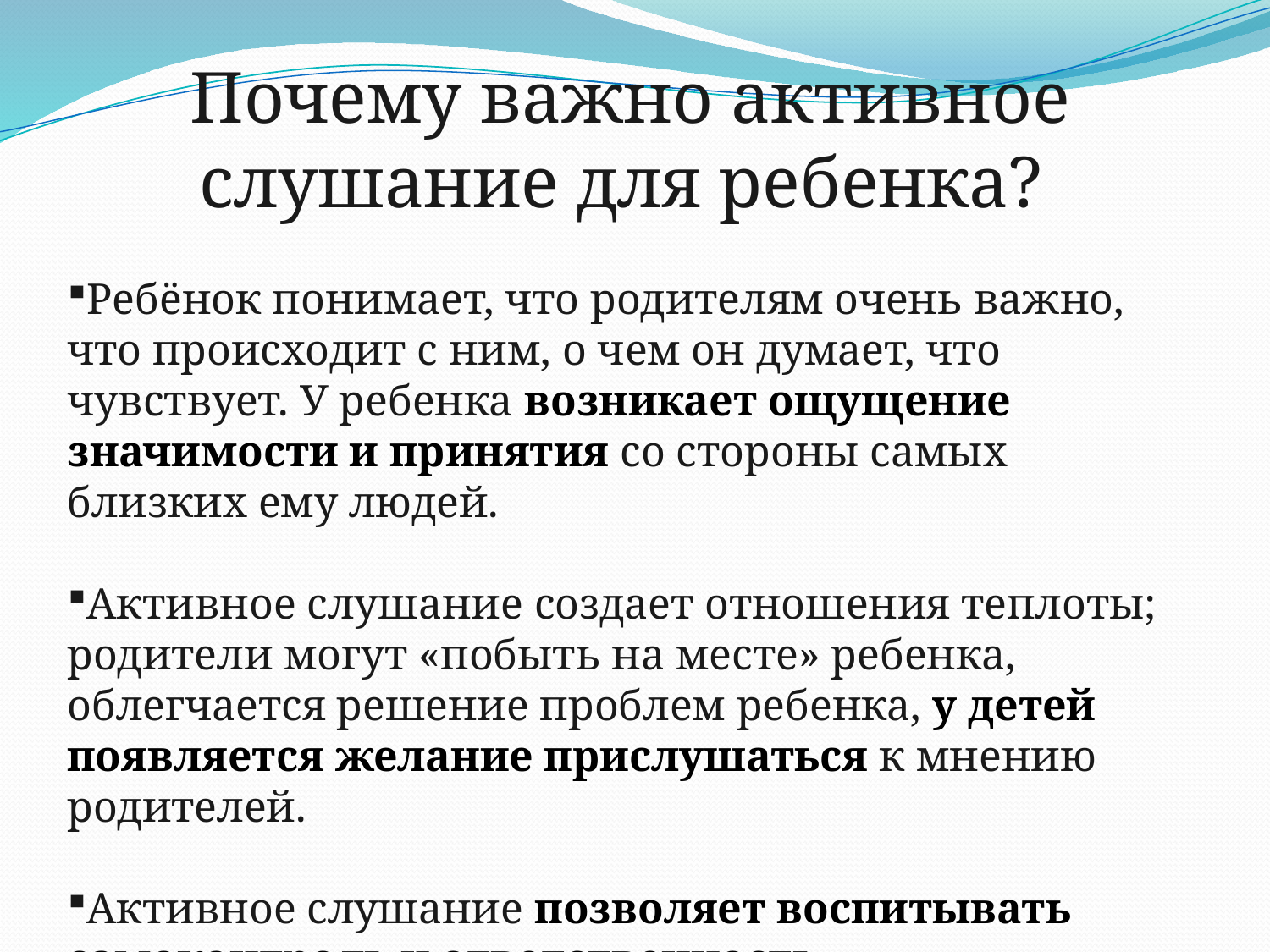

Почему важно активное слушание для ребенка?
Ребёнок понимает, что родителям очень важно, что происходит с ним, о чем он думает, что чувствует. У ребенка возникает ощущение значимости и принятия со стороны самых близких ему людей.

Активное слушание создает отношения теплоты; родители могут «побыть на месте» ребенка, облегчается решение проблем ребенка, у детей появляется желание прислушаться к мнению родителей.

Активное слушание позволяет воспитывать самоконтроль и ответственность.